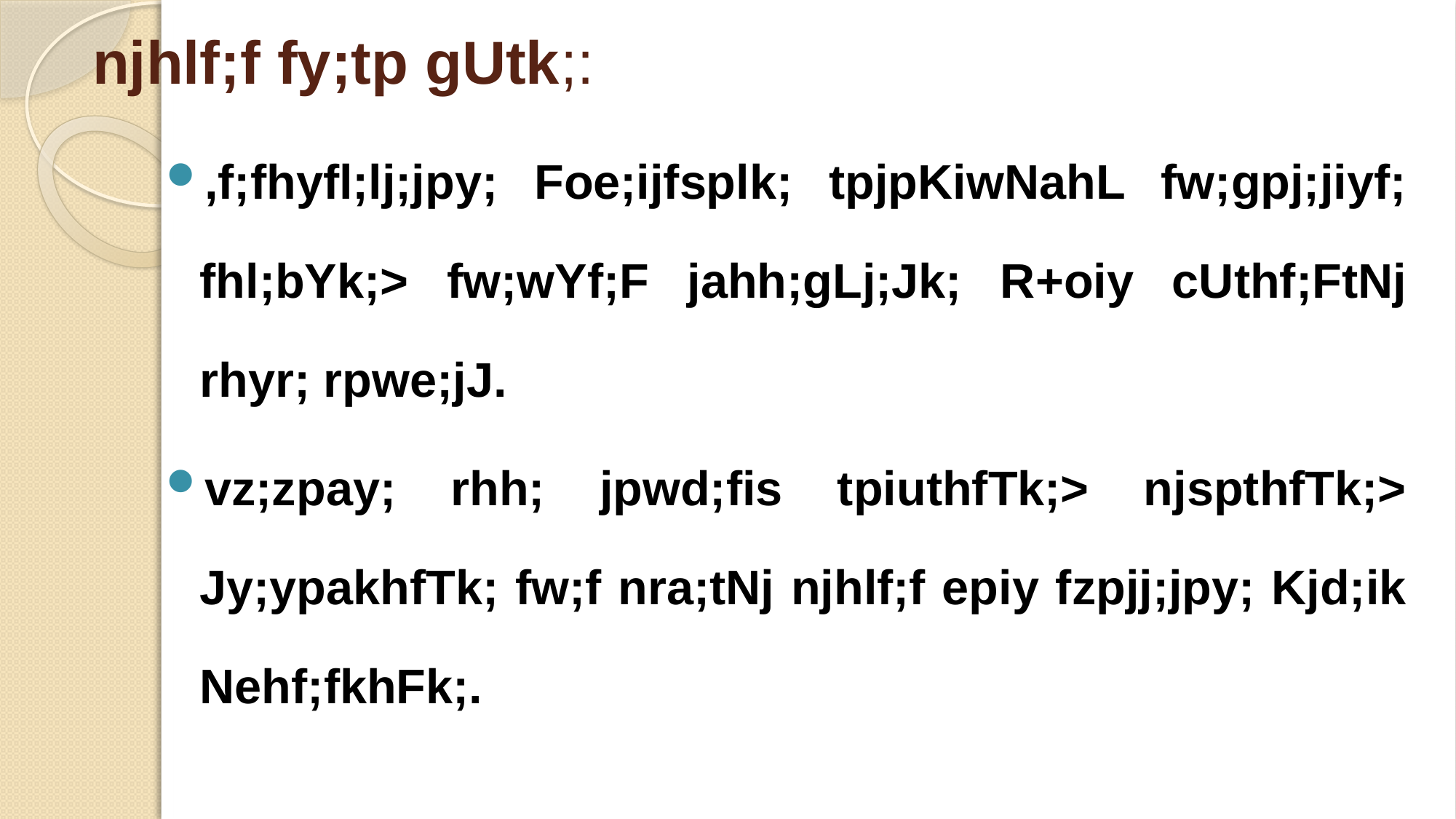

# njhlf;f fy;tp gUtk;:
,f;fhyfl;lj;jpy; Foe;ijfsplk; tpjpKiwNahL fw;gpj;jiyf; fhl;bYk;> fw;wYf;F jahh;gLj;Jk; R+oiy cUthf;FtNj rhyr; rpwe;jJ.
vz;zpay; rhh; jpwd;fis tpiuthfTk;> njspthfTk;> Jy;ypakhfTk; fw;f nra;tNj njhlf;f epiy fzpjj;jpy; Kjd;ik Nehf;fkhFk;.